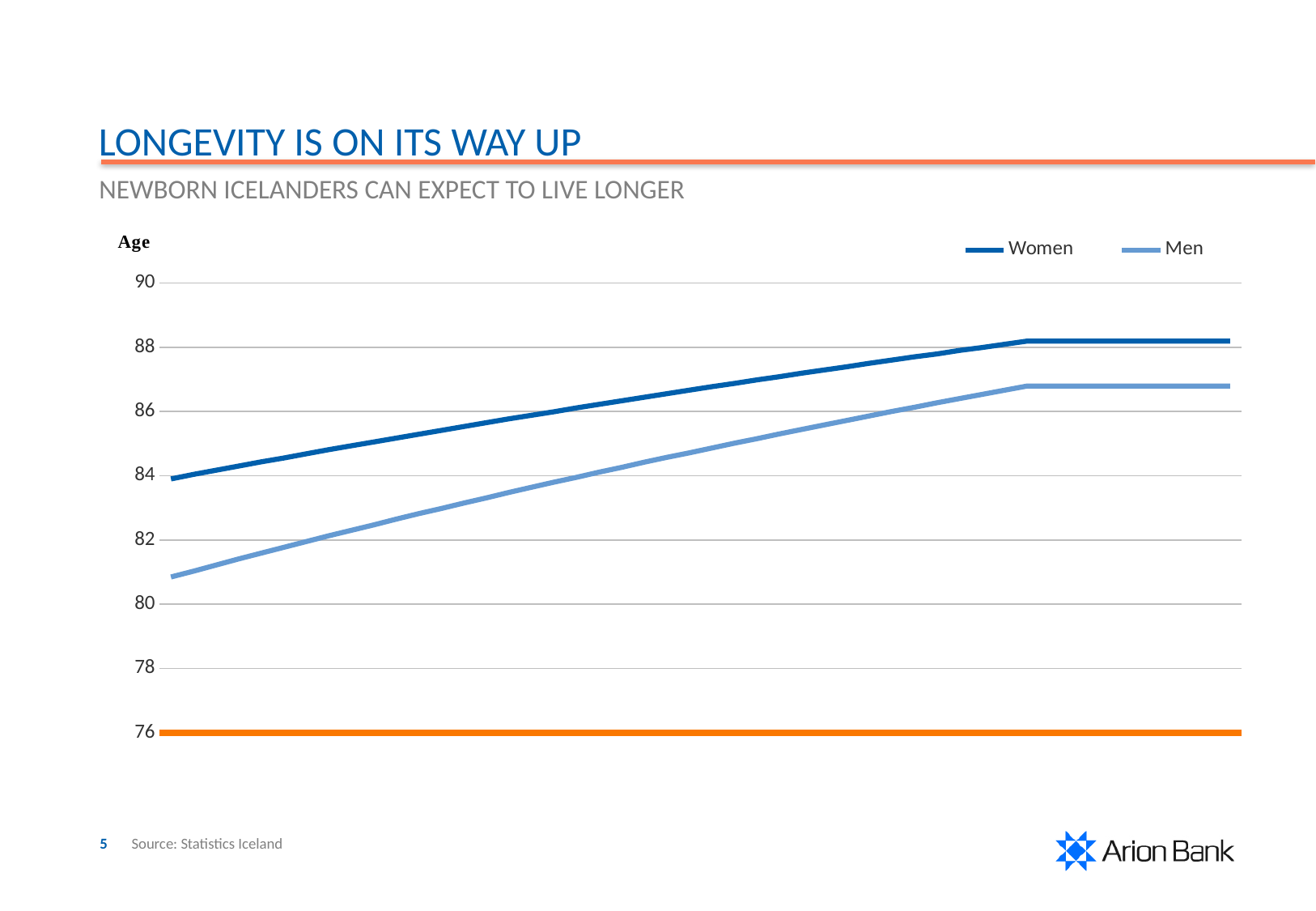

Longevity is on its way up
Newborn Icelanders can expect to live longer

### Chart

| Category | Women | Men |
|---|---|---|
| 2013 | 83.9 | 80.85 |
| 2014 | 84.04 | 81.03 |
| 2015 | 84.17 | 81.22 |
| 2016 | 84.3 | 81.41 |
| 2017 | 84.43 | 81.59 |
| 2018 | 84.55 | 81.77 |
| 2019 | 84.68 | 81.95 |
| 2020 | 84.81 | 82.13 |
| 2021 | 84.93 | 82.3 |
| 2022 | 85.05 | 82.47 |
| 2023 | 85.17 | 82.65 |
| 2024 | 85.29 | 82.82 |
| 2025 | 85.41 | 82.98 |
| 2026 | 85.53 | 83.15 |
| 2027 | 85.65 | 83.31 |
| 2028 | 85.77 | 83.48 |
| 2029 | 85.88 | 83.64 |
| 2030 | 85.99 | 83.8 |
| 2031 | 86.11 | 83.95 |
| 2032 | 86.22 | 84.11 |
| 2033 | 86.33 | 84.26 |
| 2034 | 86.44 | 84.42 |
| 2035 | 86.55 | 84.57 |
| 2036 | 86.66 | 84.71 |
| 2037 | 86.77 | 84.86 |
| 2038 | 86.87 | 85.01 |
| 2039 | 86.98 | 85.15 |
| 2040 | 87.08 | 85.3 |
| 2041 | 87.19 | 85.44 |
| 2042 | 87.29 | 85.58 |
| 2043 | 87.39 | 85.72 |
| 2044 | 87.5 | 85.86 |
| 2045 | 87.6 | 86.0 |
| 2046 | 87.7 | 86.13 |
| 2047 | 87.79 | 86.27 |
| 2048 | 87.9 | 86.4 |
| 2049 | 87.99 | 86.53 |
| 2050 | 88.09 | 86.66 |
| 2051 | 88.19 | 86.79 |
| 2052 | 88.19 | 86.79 |
| 2053 | 88.19 | 86.79 |
| 2054 | 88.19 | 86.79 |
| 2055 | 88.19 | 86.79 |
| 2056 | 88.19 | 86.79 |
| 2057 | 88.19 | 86.79 |
| 2058 | 88.19 | 86.79 |
| 2059 | 88.19 | 86.79 |
| 2060 | 88.19 | 86.79 |
5
Source: Statistics Iceland